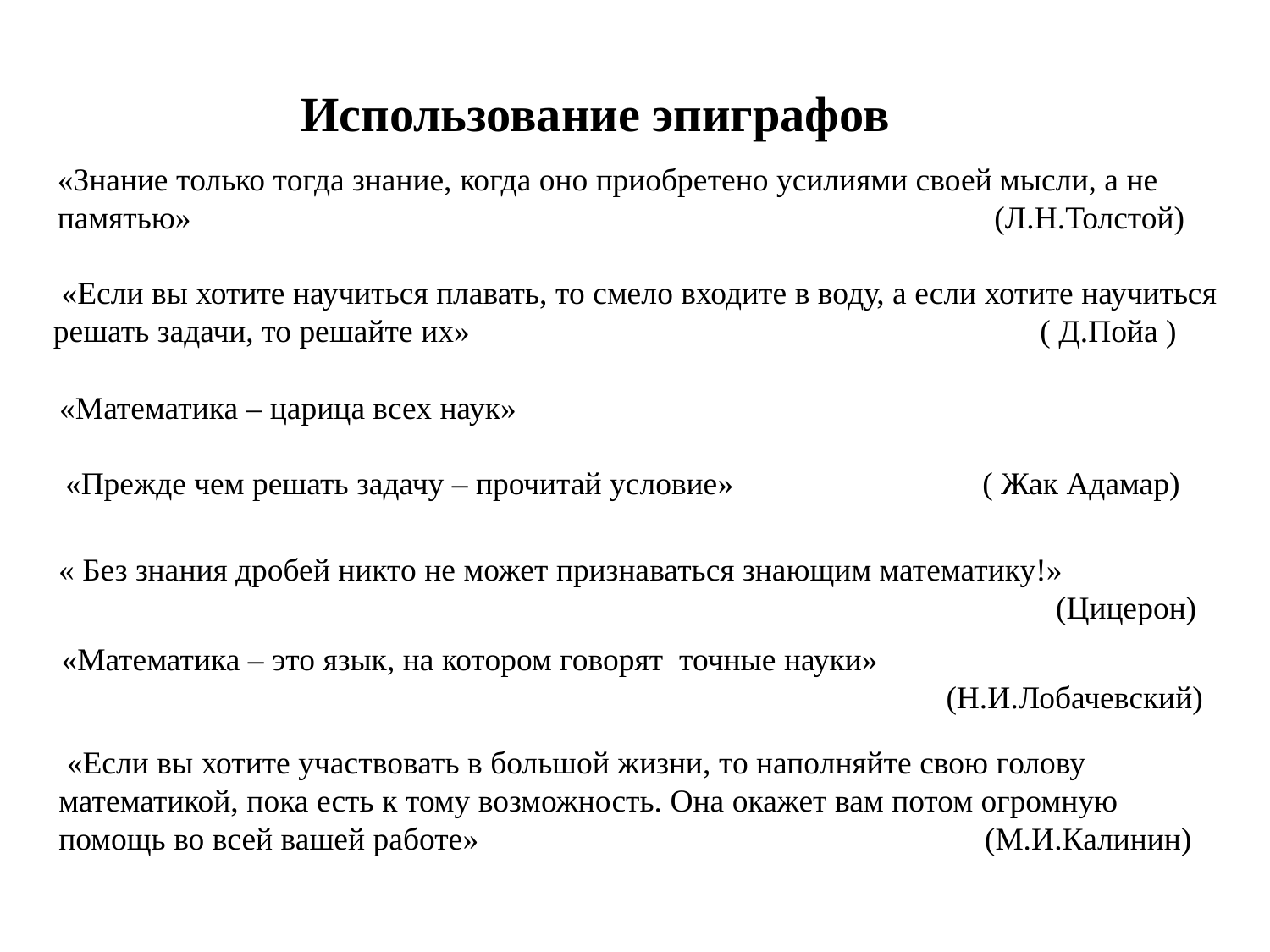

Использование эпиграфов
«Знание только тогда знание, когда оно приобретено усилиями своей мысли, а не памятью»                                                                                                    (Л.Н.Толстой)
 «Если вы хотите научиться плавать, то смело входите в воду, а если хотите научиться решать задачи, то решайте их»                                                                       ( Д.Пойа )
«Математика – царица всех наук»
 «Прежде чем решать задачу – прочитай условие»                               ( Жак Адамар)
 « Без знания дробей никто не может признаваться знающим математику!»
                                                                                                                             (Цицерон)
 «Математика – это язык, на котором говорят  точные науки»
                                                                                                               (Н.И.Лобачевский)
 «Если вы хотите участвовать в большой жизни, то наполняйте свою голову математикой, пока есть к тому возможность. Она окажет вам потом огромную помощь во всей вашей работе»                                                               (М.И.Калинин)